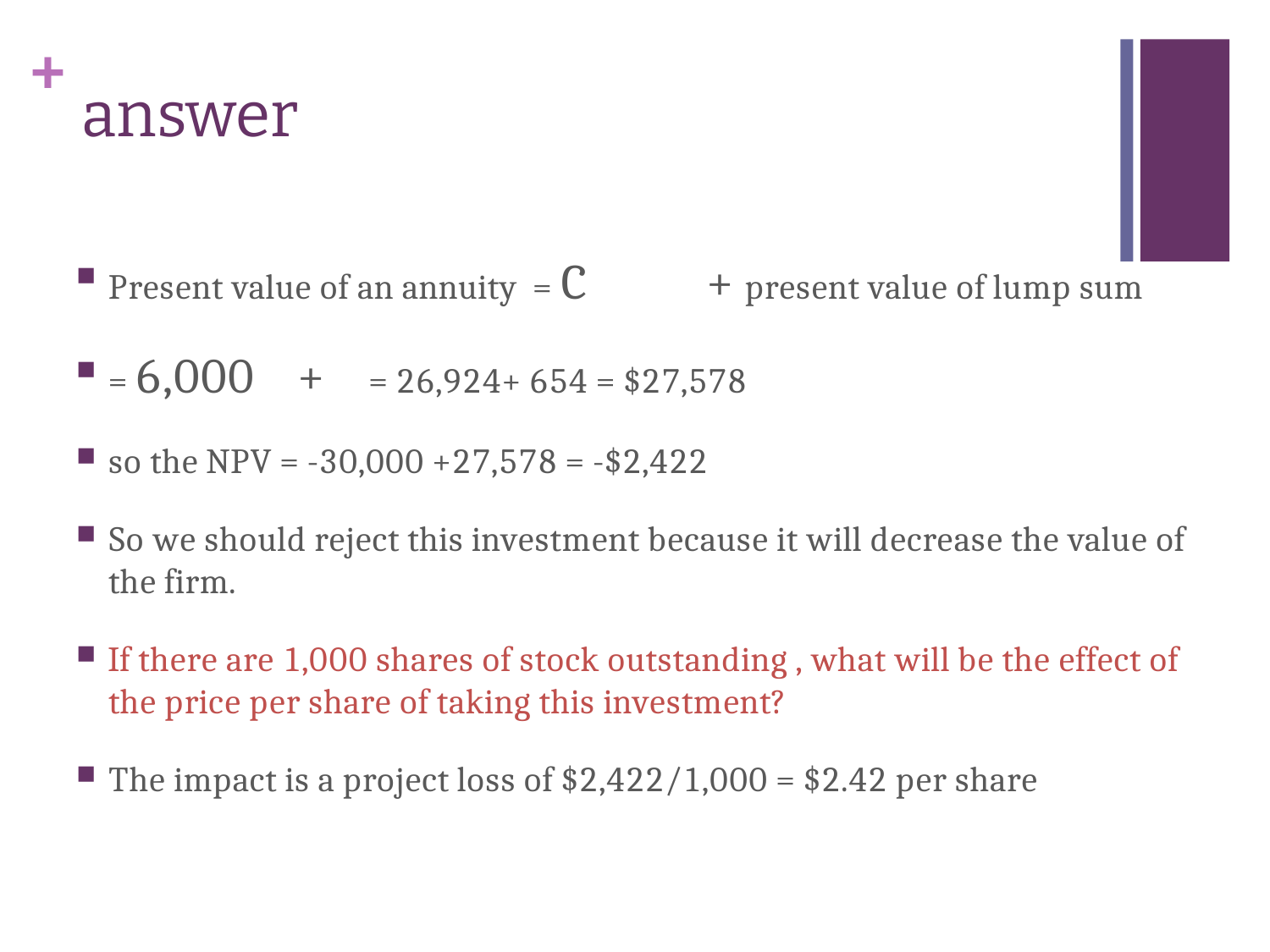

# answer
Present value of an annuity  = C           + present value of lump sum
= 6,000    +    = 26,924+ 654 = $27,578
so the NPV = -30,000 +27,578 = -$2,422
So we should reject this investment because it will decrease the value of the firm.
If there are 1,000 shares of stock outstanding , what will be the effect of the price per share of taking this investment?
The impact is a project loss of $2,422/1,000 = $2.42 per share